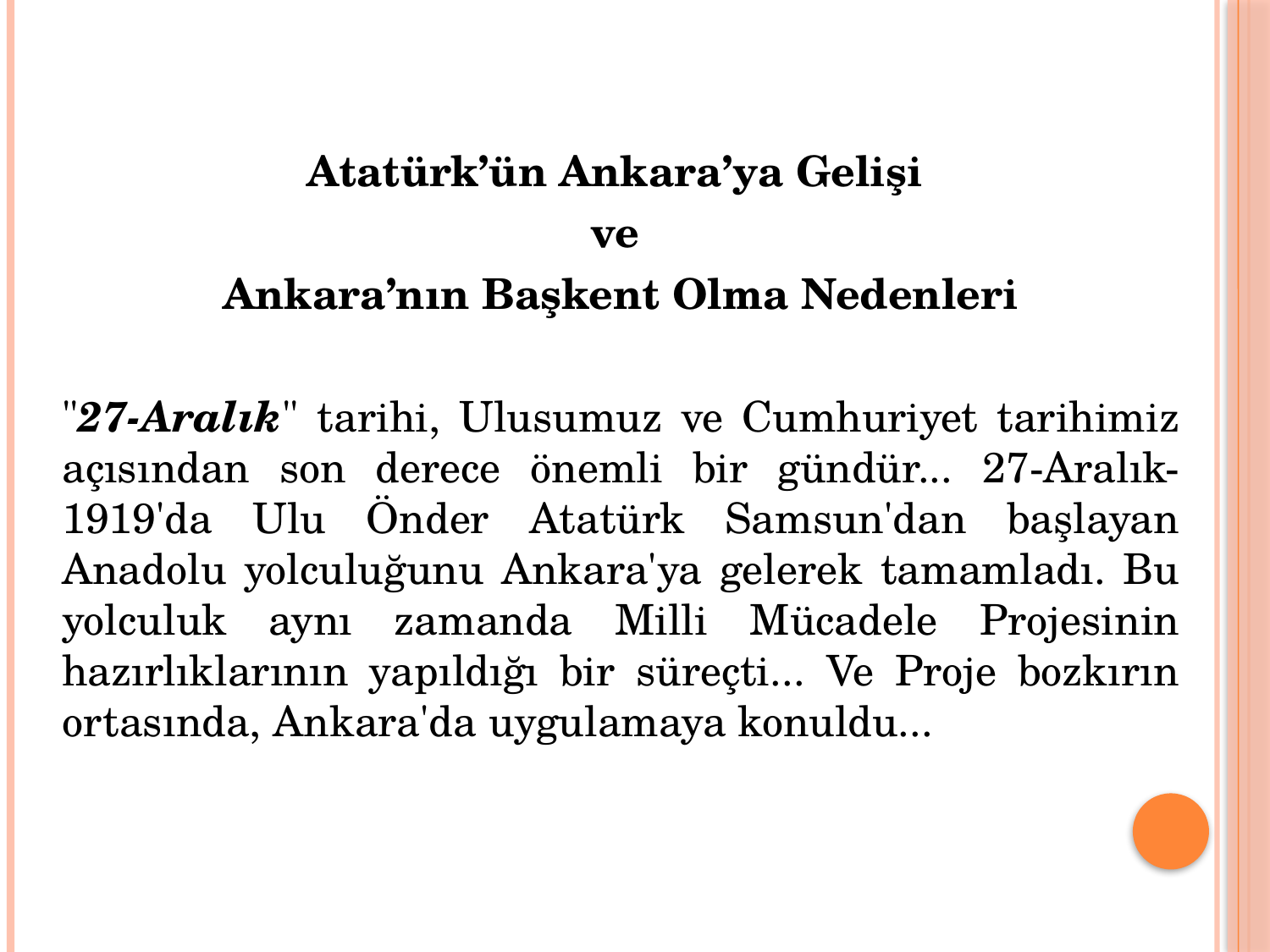

Atatürk’ün Ankara’ya Gelişi
ve
Ankara’nın Başkent Olma Nedenleri

"27-Aralık" tarihi, Ulusumuz ve Cumhuriyet tarihimiz açısından son derece önemli bir gündür... 27-Aralık-1919'da Ulu Önder Atatürk Samsun'dan başlayan Anadolu yolculuğunu Ankara'ya gelerek tamamladı. Bu yolculuk aynı zamanda Milli Mücadele Projesinin hazırlıklarının yapıldığı bir süreçti... Ve Proje bozkırın ortasında, Ankara'da uygulamaya konuldu...